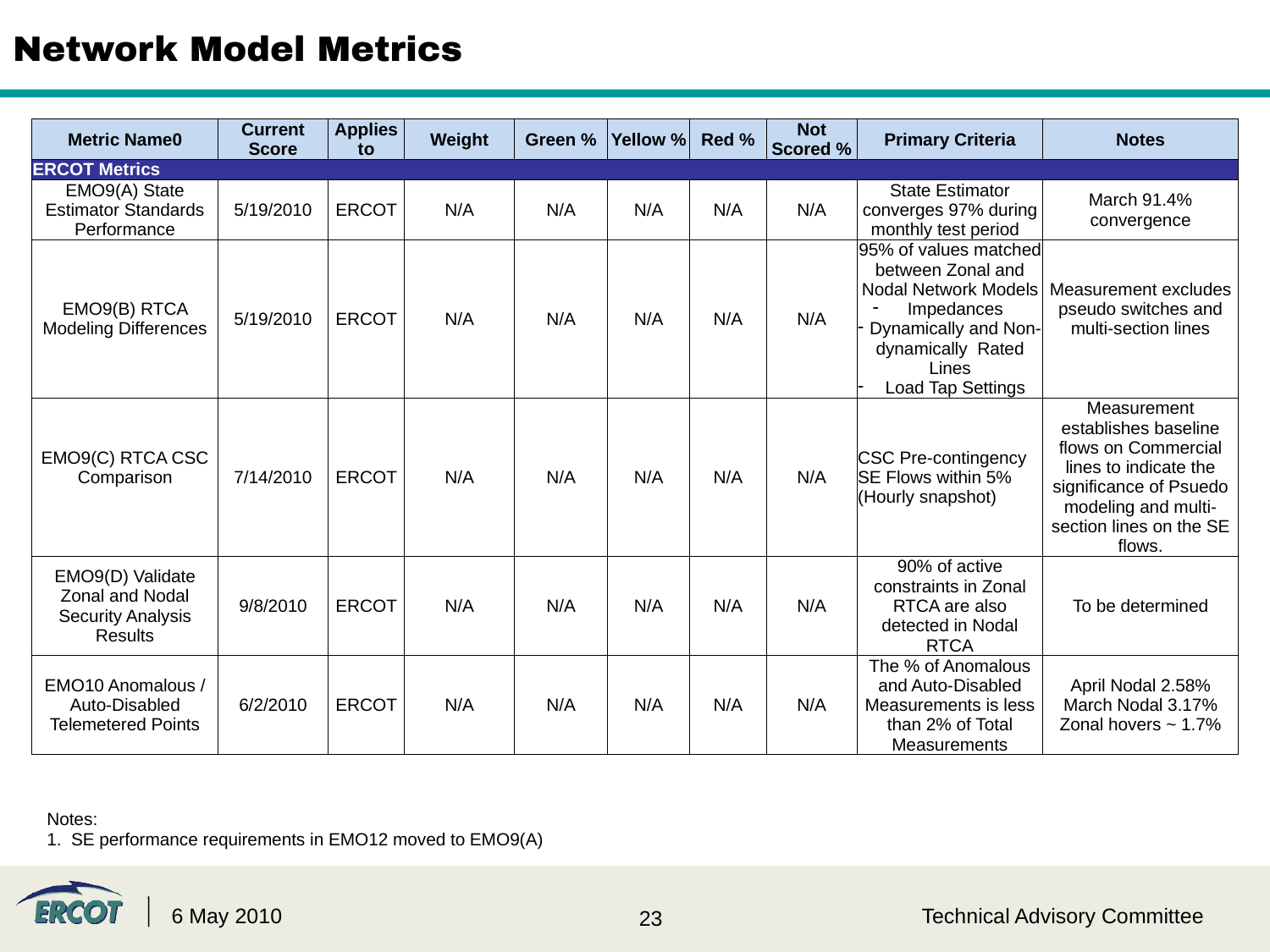

# Network Model Metrics
| Metric Name0 | Current Score | Applies to | Weight | Green % | Yellow % | Red % | Not Scored % | Primary Criteria | Notes |
| --- | --- | --- | --- | --- | --- | --- | --- | --- | --- |
| ERCOT Metrics |  |  |  |  |  |  |  |  |  |
| EMO9(A) State Estimator Standards Performance | 5/19/2010 | ERCOT | N/A | N/A | N/A | N/A | N/A | State Estimator converges 97% during monthly test period | March 91.4% convergence |
| EMO9(B) RTCA Modeling Differences | 5/19/2010 | ERCOT | N/A | N/A | N/A | N/A | N/A | 95% of values matched between Zonal and Nodal Network Models Impedances Dynamically and Non-dynamically Rated Lines Load Tap Settings | Measurement excludes pseudo switches and multi-section lines |
| EMO9(C) RTCA CSC Comparison | 7/14/2010 | ERCOT | N/A | N/A | N/A | N/A | N/A | CSC Pre-contingency SE Flows within 5% (Hourly snapshot) | Measurement establishes baseline flows on Commercial lines to indicate the significance of Psuedo modeling and multi-section lines on the SE flows. |
| EMO9(D) Validate Zonal and Nodal Security Analysis Results | 9/8/2010 | ERCOT | N/A | N/A | N/A | N/A | N/A | 90% of active constraints in Zonal RTCA are also detected in Nodal RTCA | To be determined |
| EMO10 Anomalous / Auto-Disabled Telemetered Points | 6/2/2010 | ERCOT | N/A | N/A | N/A | N/A | N/A | The % of Anomalous and Auto-Disabled Measurements is less than 2% of Total Measurements | April Nodal 2.58% March Nodal 3.17% Zonal hovers ~ 1.7% |
Network Modeling Metrics
Notes:
1.  SE performance requirements in EMO12 moved to EMO9(A)
6 May 2010
Technical Advisory Committee